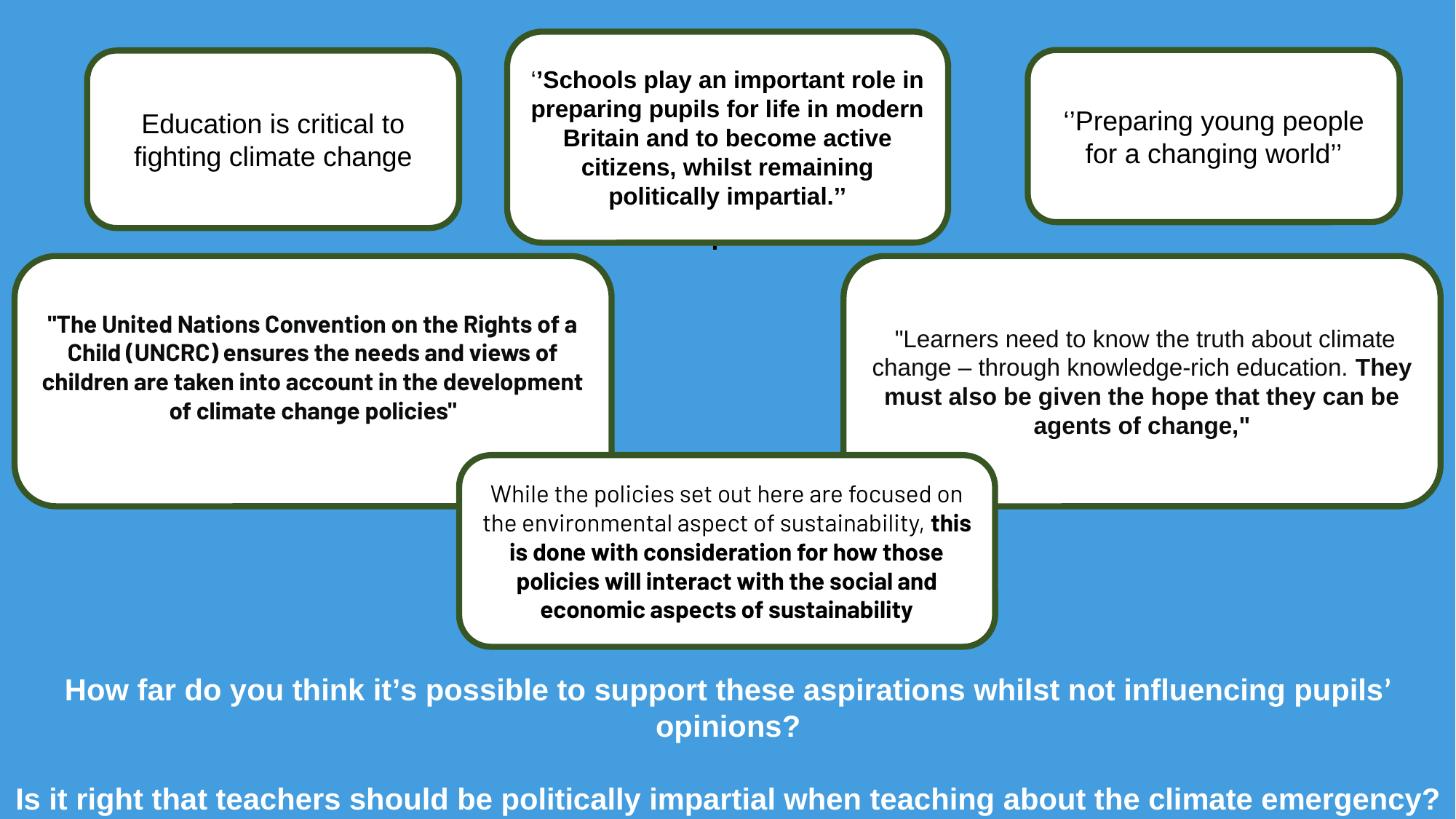

‘’Schools play an important role in preparing pupils for life in modern Britain and to become active citizens, whilst remaining politically impartial.’’

.

‘’Preparing young people for a changing world’’
Education is critical to fighting climate change
"The United Nations Convention on the Rights of a Child (UNCRC) ensures the needs and views of children are taken into account in the development of climate change policies"

 "Learners need to know the truth about climate change – through knowledge-rich education. They must also be given the hope that they can be agents of change,"
While the policies set out here are focused on the environmental aspect of sustainability, this is done with consideration for how those policies will interact with the social and economic aspects of sustainability

How far do you think it’s possible to support these aspirations whilst not influencing pupils’ opinions?

Is it right that teachers should be politically impartial when teaching about the climate emergency?